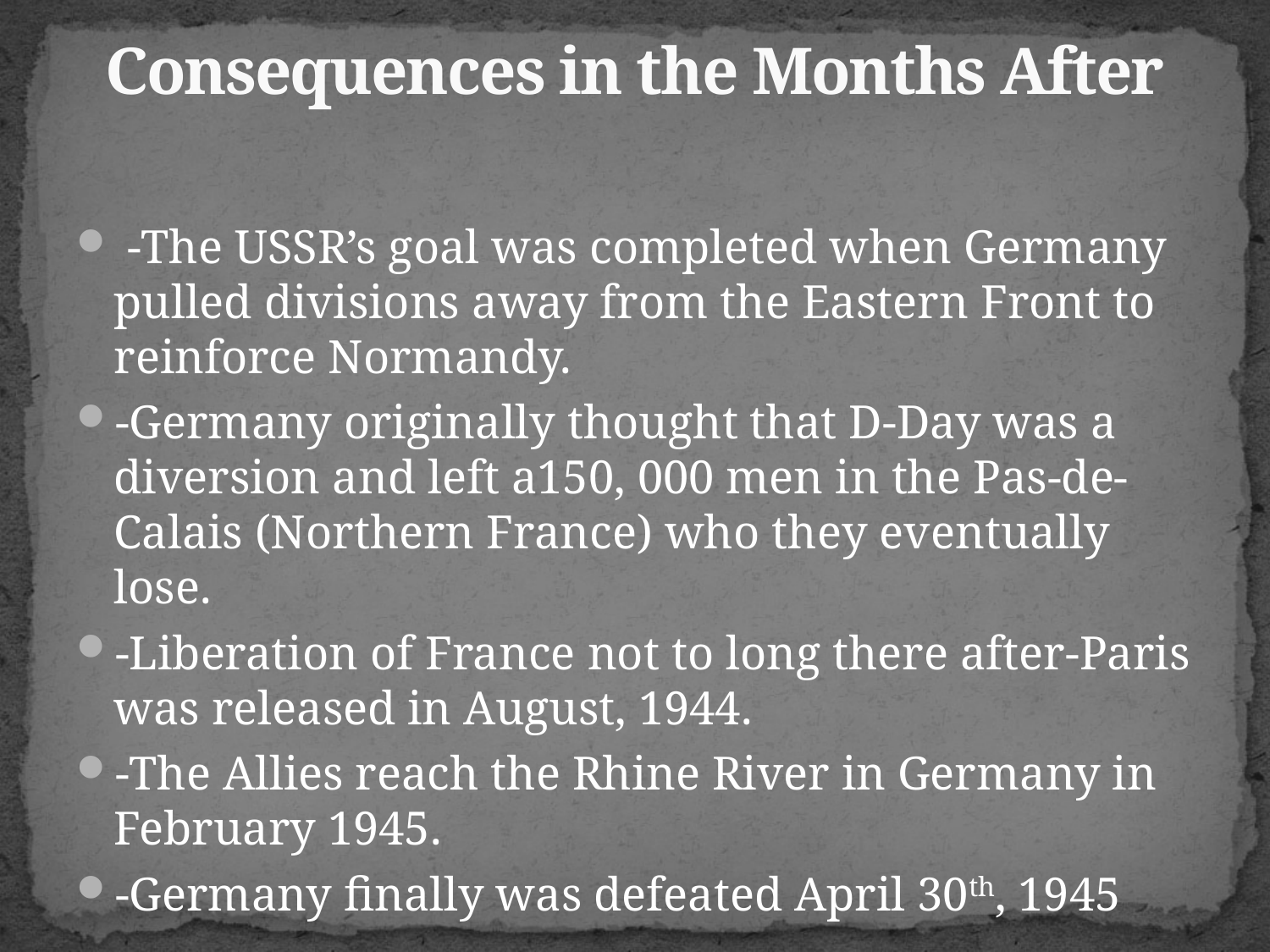

# Consequences in the Months After
 -The USSR’s goal was completed when Germany pulled divisions away from the Eastern Front to reinforce Normandy.
-Germany originally thought that D-Day was a diversion and left a150, 000 men in the Pas-de-Calais (Northern France) who they eventually lose.
-Liberation of France not to long there after-Paris was released in August, 1944.
-The Allies reach the Rhine River in Germany in February 1945.
-Germany finally was defeated April 30th, 1945